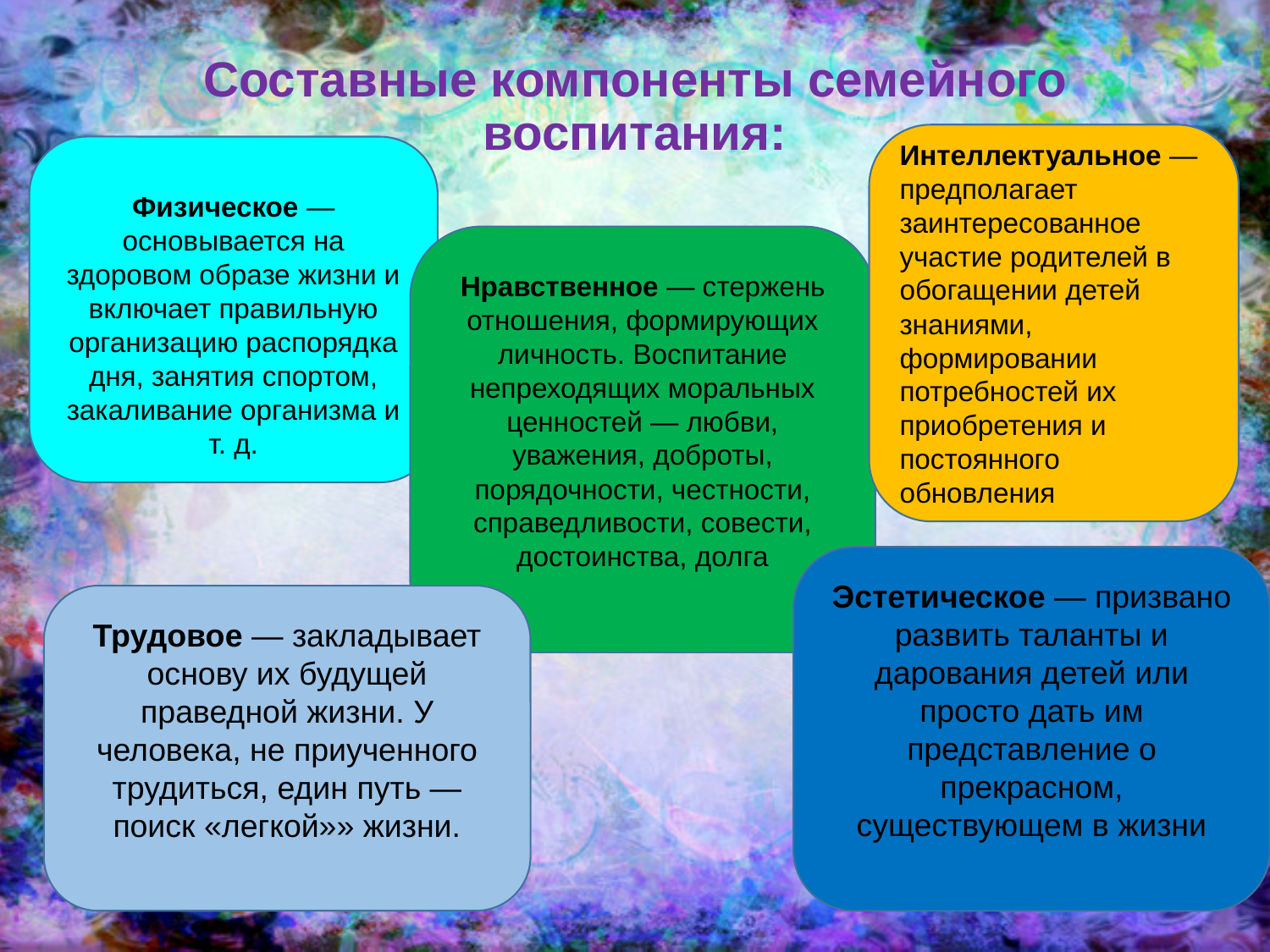

# Составные компоненты семейного воспитания:
Интеллектуальное — предполагает заинтересованное участие родителей в обогащении детей знаниями, формировании потребностей их приобретения и постоянного обновления

Физическое — основывается на здоровом образе жизни и включает правильную организацию распорядка дня, занятия спортом, закаливание организма и т. д.

Нравственное — стержень отношения, формирующих личность. Воспитание непреходящих моральных ценностей — любви, уважения, доброты, порядочности, честности, справедливости, совести, достоинства, долга

Эстетическое — призвано развить таланты и дарования детей или просто дать им представление о прекрасном, существующем в жизни

Трудовое — закладывает основу их будущей праведной жизни. У человека, не приученного трудиться, един путь — поиск «легкой»» жизни.